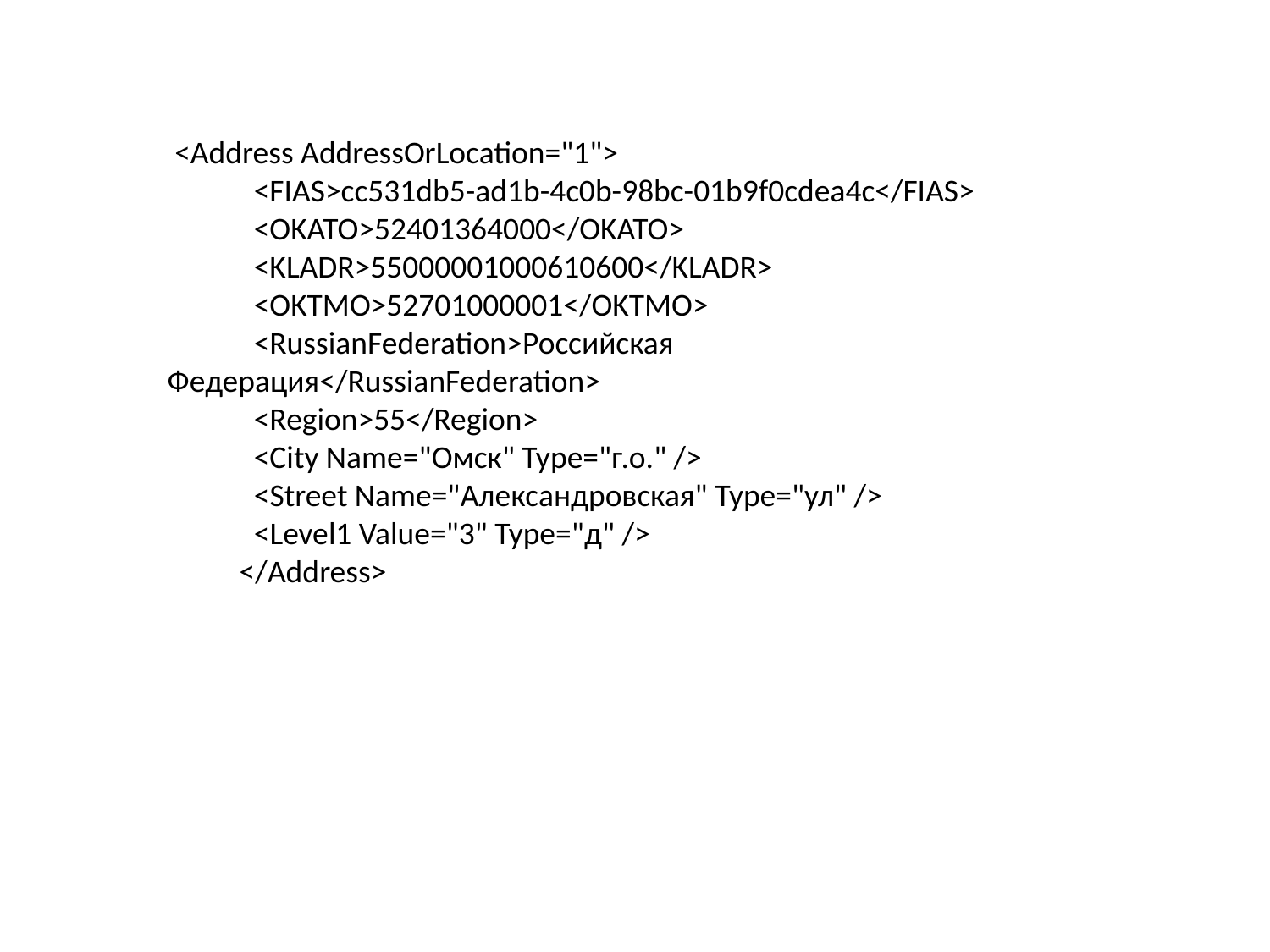

<Address AddressOrLocation="1">
            <FIAS>cc531db5-ad1b-4c0b-98bc-01b9f0cdea4c</FIAS>
            <OKATO>52401364000</OKATO>
            <KLADR>55000001000610600</KLADR>
            <OKTMO>52701000001</OKTMO>
            <RussianFederation>Российская Федерация</RussianFederation>
            <Region>55</Region>
            <City Name="Омск" Type="г.о." />
            <Street Name="Александровская" Type="ул" />
            <Level1 Value="3" Type="д" />
          </Address>